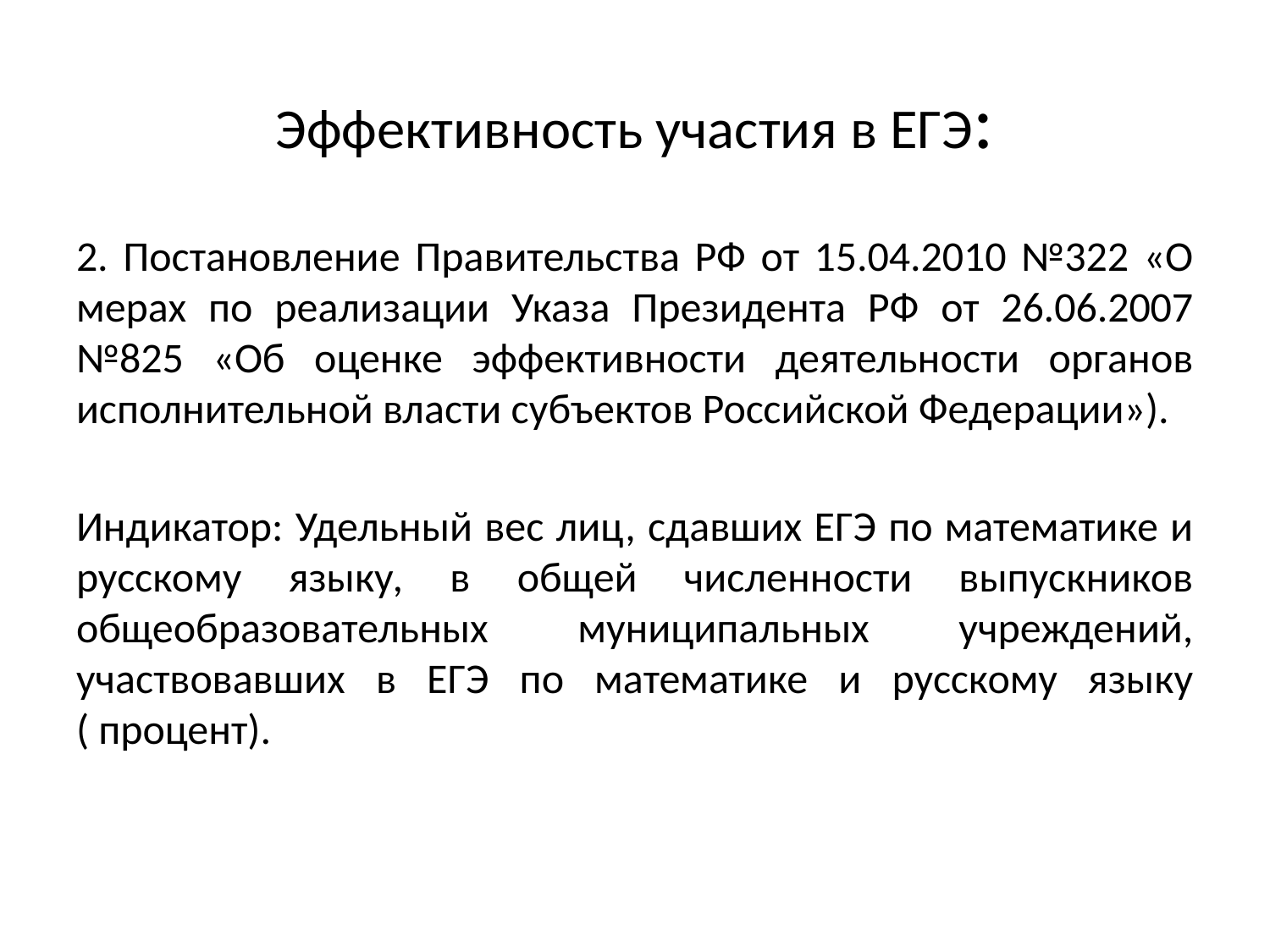

# Эффективность участия в ЕГЭ:
2. Постановление Правительства РФ от 15.04.2010 №322 «О мерах по реализации Указа Президента РФ от 26.06.2007 №825 «Об оценке эффективности деятельности органов исполнительной власти субъектов Российской Федерации»).

Индикатор: Удельный вес лиц, сдавших ЕГЭ по математике и русскому языку, в общей численности выпускников общеобразовательных муниципальных учреждений, участвовавших в ЕГЭ по математике и русскому языку ( процент).